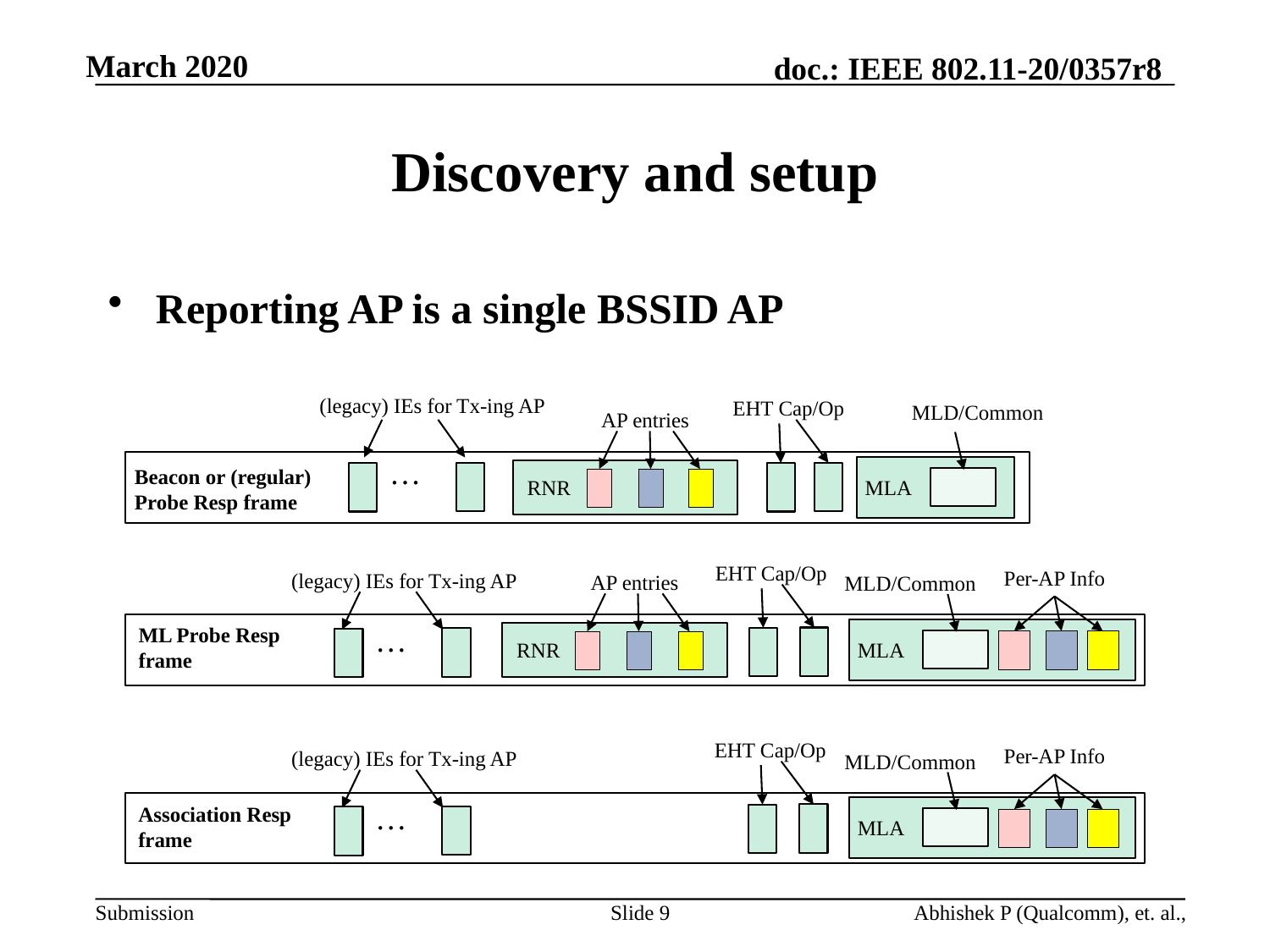

# Discovery and setup
Reporting AP is a single BSSID AP

(legacy) IEs for Tx-ing AP
EHT Cap/Op
MLD/Common
AP entries
…

Beacon or (regular) Probe Resp frame

RNR

MLA

EHT Cap/Op
Per-AP Info
(legacy) IEs for Tx-ing AP
AP entries
MLD/Common
…

ML Probe Resp frame

MLA
RNR

EHT Cap/Op
Per-AP Info
(legacy) IEs for Tx-ing AP
MLD/Common
…

Association Resp frame

MLA

Slide 9
Abhishek P (Qualcomm), et. al.,